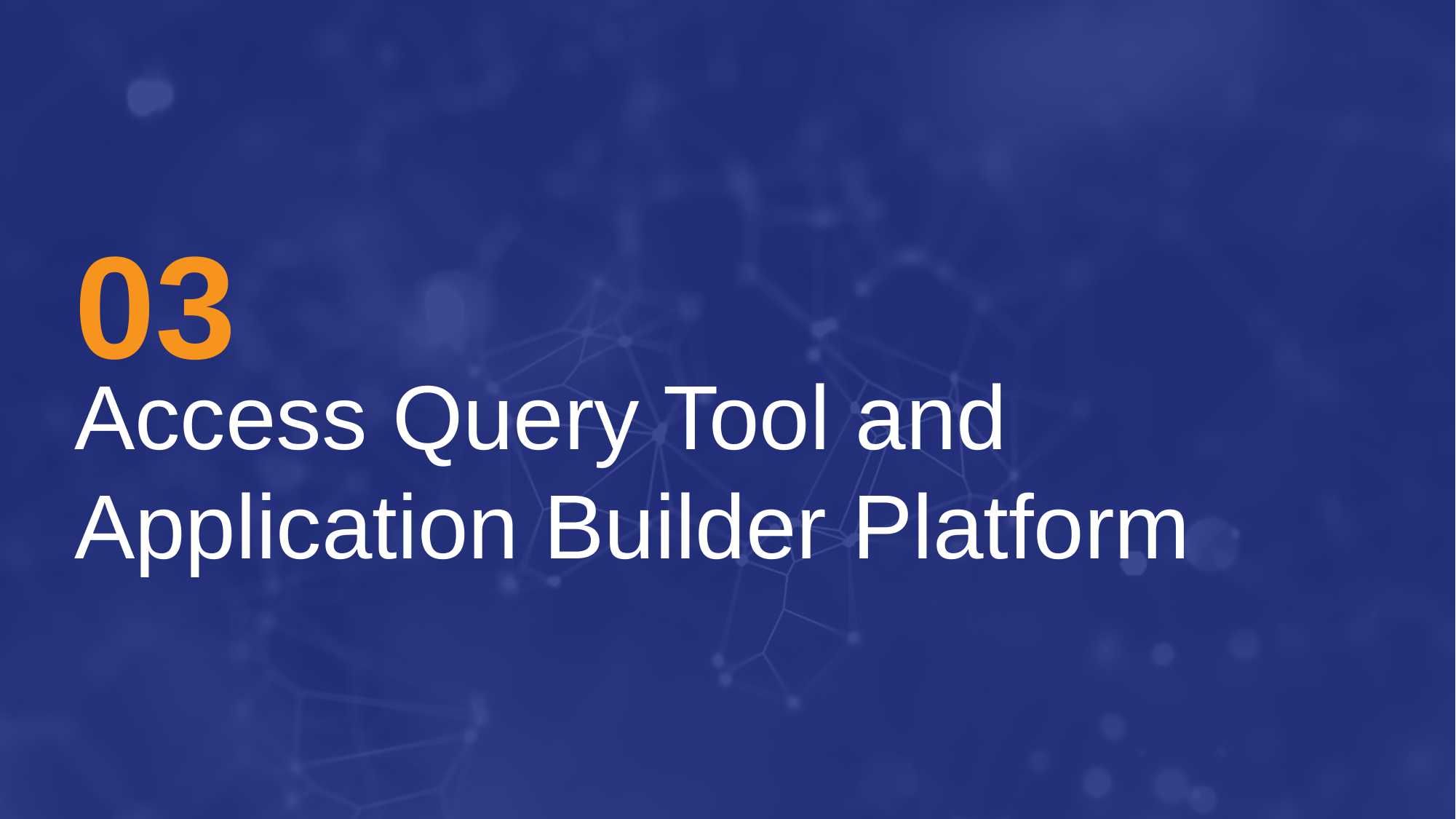

03
# Access Query Tool and Application Builder Platform